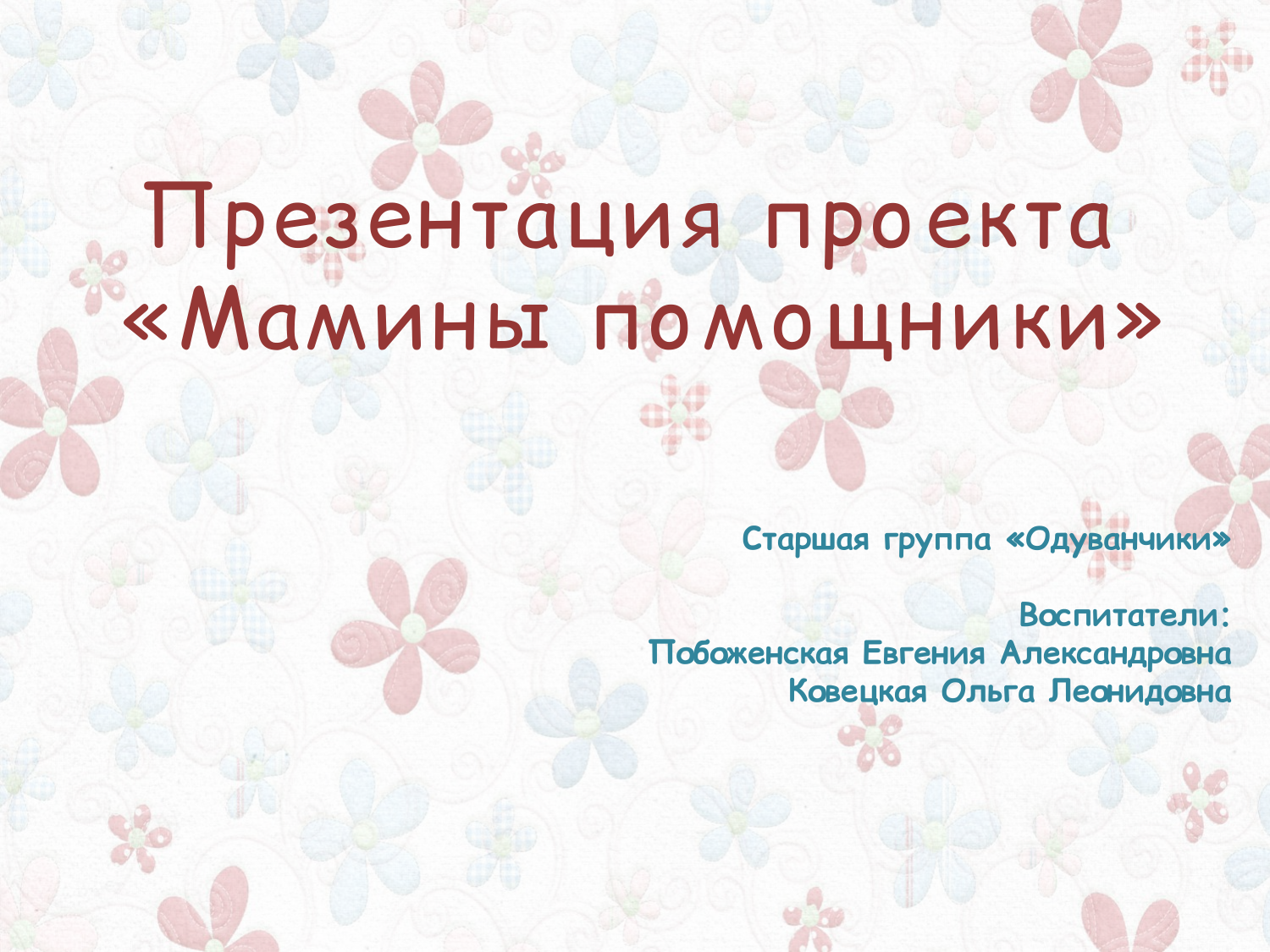

Презентация проекта
«Мамины помощники»

Старшая группа «Одуванчики»

Воспитатели:
Побоженская Евгения Александровна
Ковецкая Ольга Леонидовна